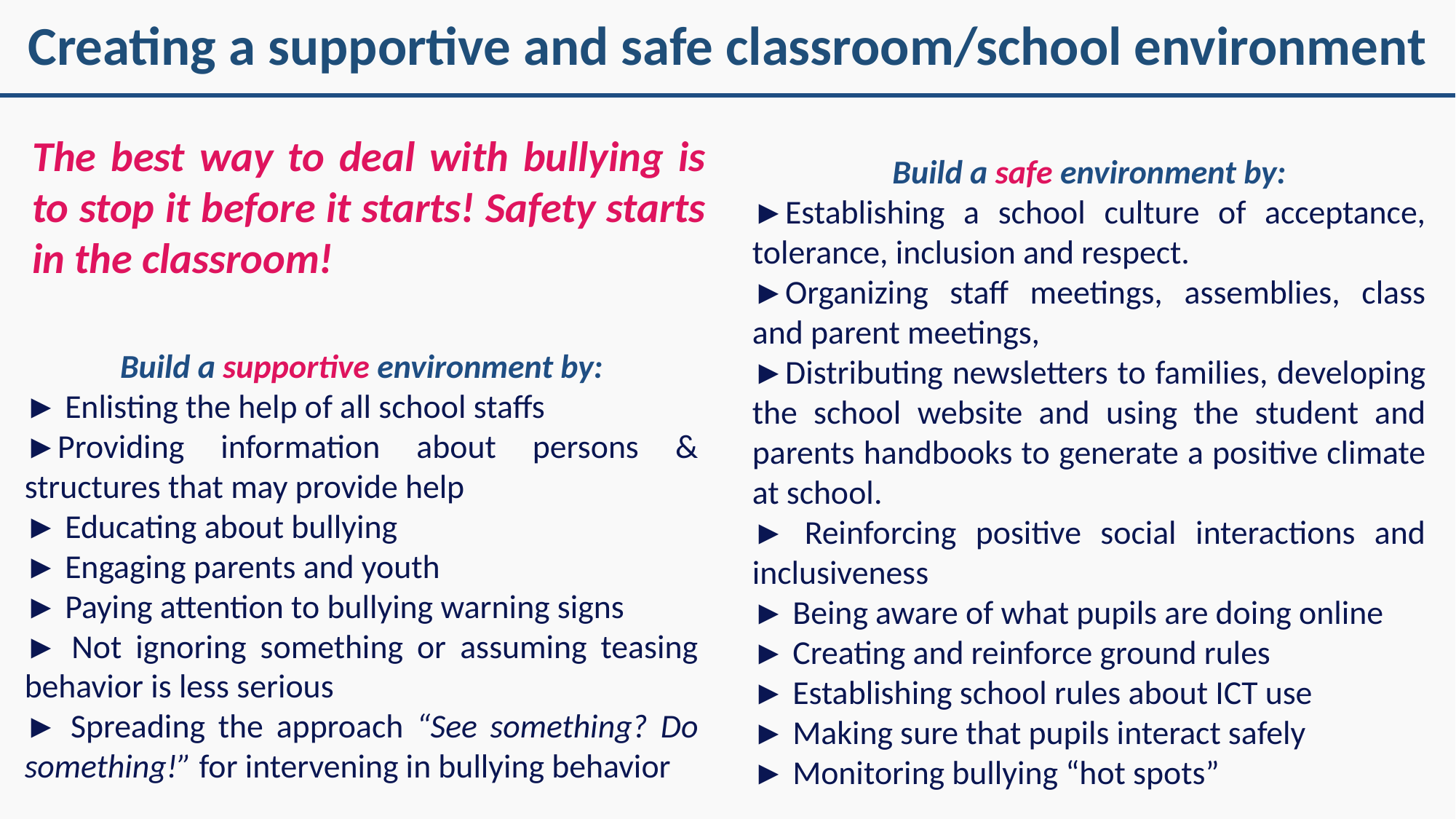

# Creating a supportive and safe classroom/school environment
The best way to deal with bullying is to stop it before it starts! Safety starts in the classroom!

Build a safe environment by:
►Establishing a school culture of acceptance, tolerance, inclusion and respect.
►Organizing staff meetings, assemblies, class and parent meetings,
►Distributing newsletters to families, developing the school website and using the student and parents handbooks to generate a positive climate at school.
► Reinforcing positive social interactions and inclusiveness
► Being aware of what pupils are doing online
► Creating and reinforce ground rules
► Establishing school rules about ICT use
► Making sure that pupils interact safely
► Monitoring bullying “hot spots”

Build a supportive environment by:
► Enlisting the help of all school staffs
►Providing information about persons & structures that may provide help
► Educating about bullying
► Engaging parents and youth
► Paying attention to bullying warning signs
► Not ignoring something or assuming teasing behavior is less serious
► Spreading the approach “See something? Do something!” for intervening in bullying behavior